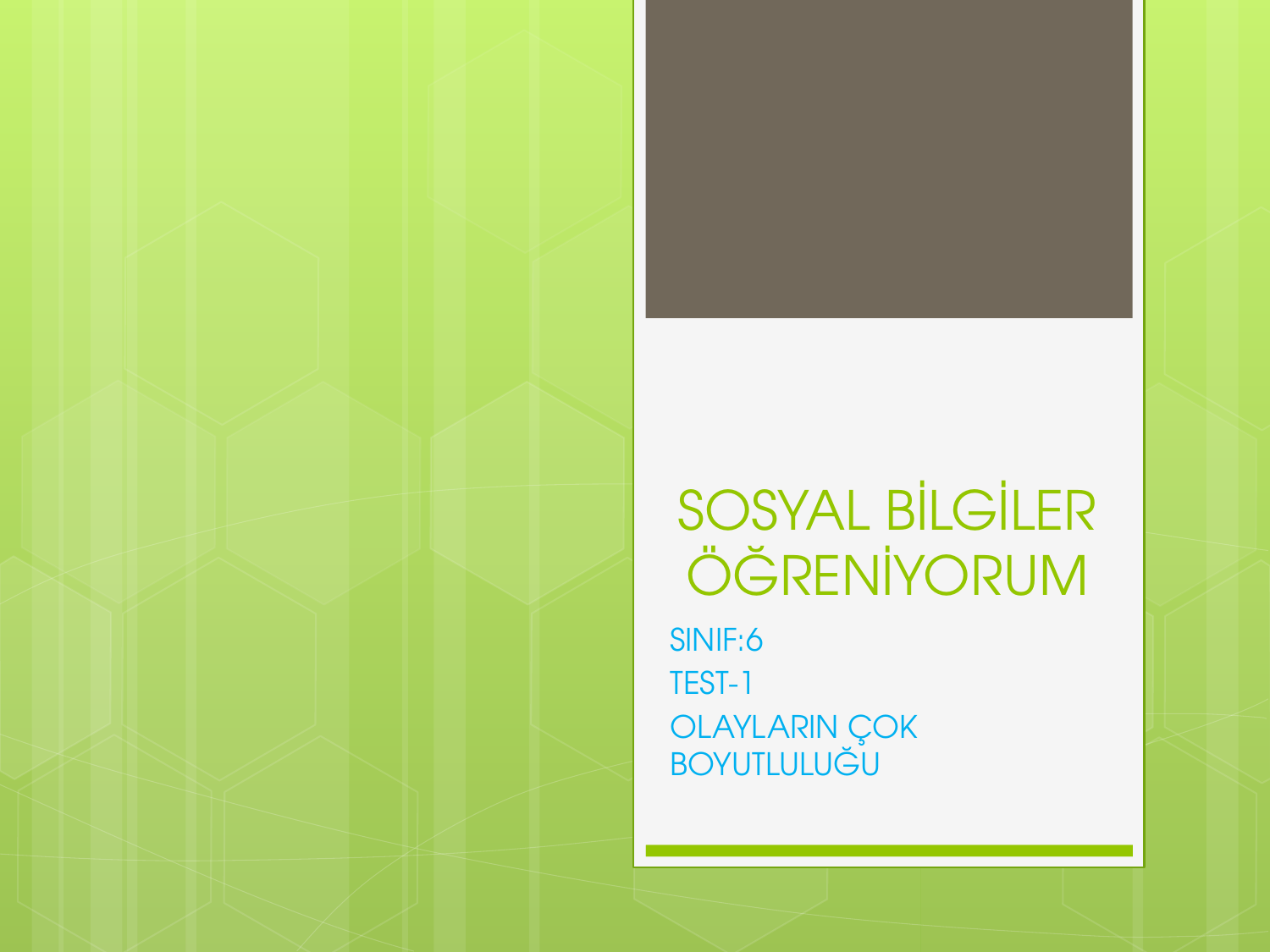

# SOSYAL BİLGİLER ÖĞRENİYORUM
SINIF:6
TEST-1
OLAYLARIN ÇOK BOYUTLULUĞU